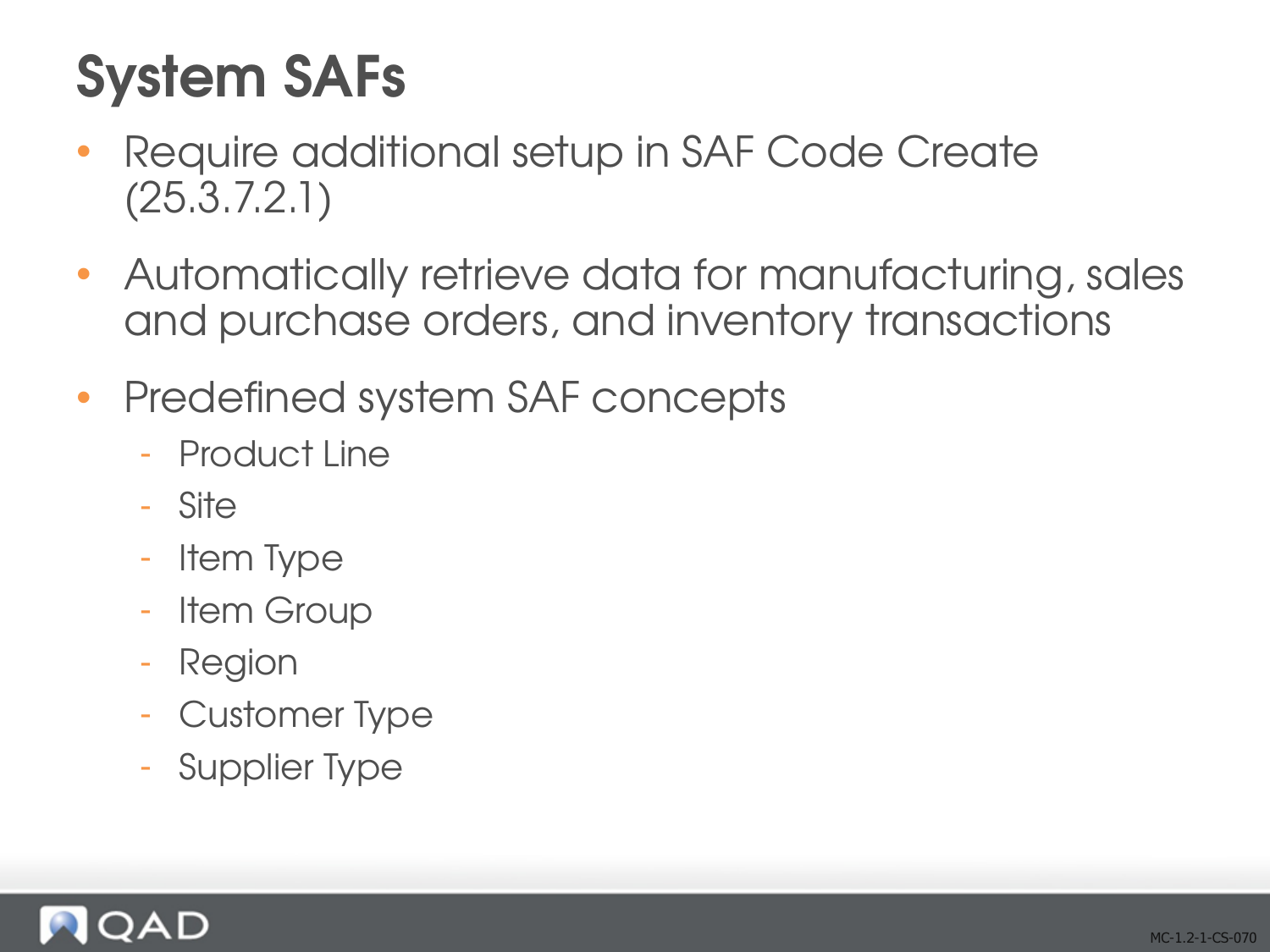

# System SAFs
Require additional setup in SAF Code Create (25.3.7.2.1)
Automatically retrieve data for manufacturing, sales and purchase orders, and inventory transactions
Predefined system SAF concepts
Product Line
Site
Item Type
Item Group
Region
Customer Type
Supplier Type
MC-1.2-1-CS-070